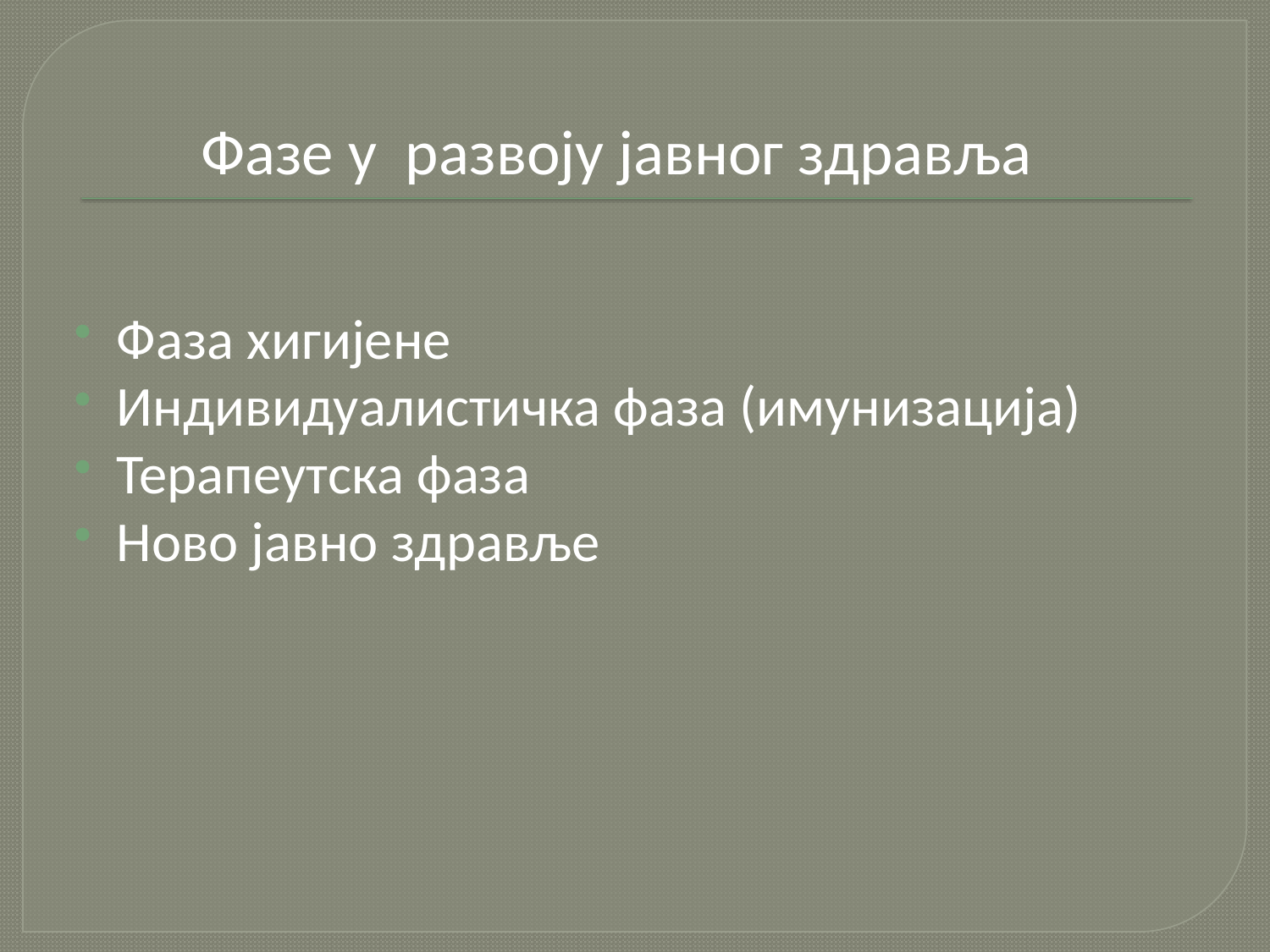

# Фазе у  развоју јавног здравља

Фаза хигијене
Индивидуалистичка фаза (имунизација)
Терапеутска фаза
Ново јавно здравље